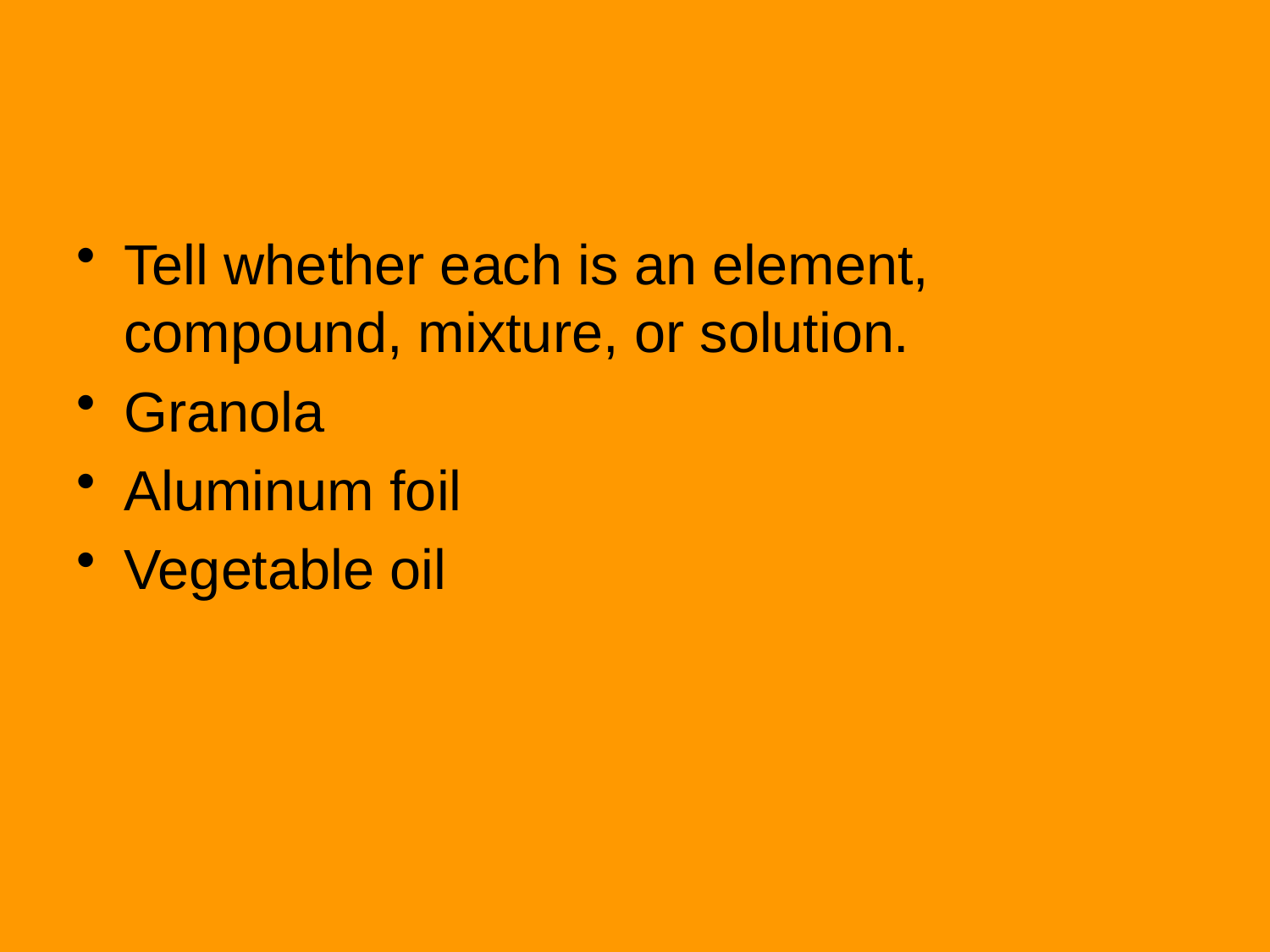

Tell whether each is an element, compound, mixture, or solution.
Granola
Aluminum foil
Vegetable oil